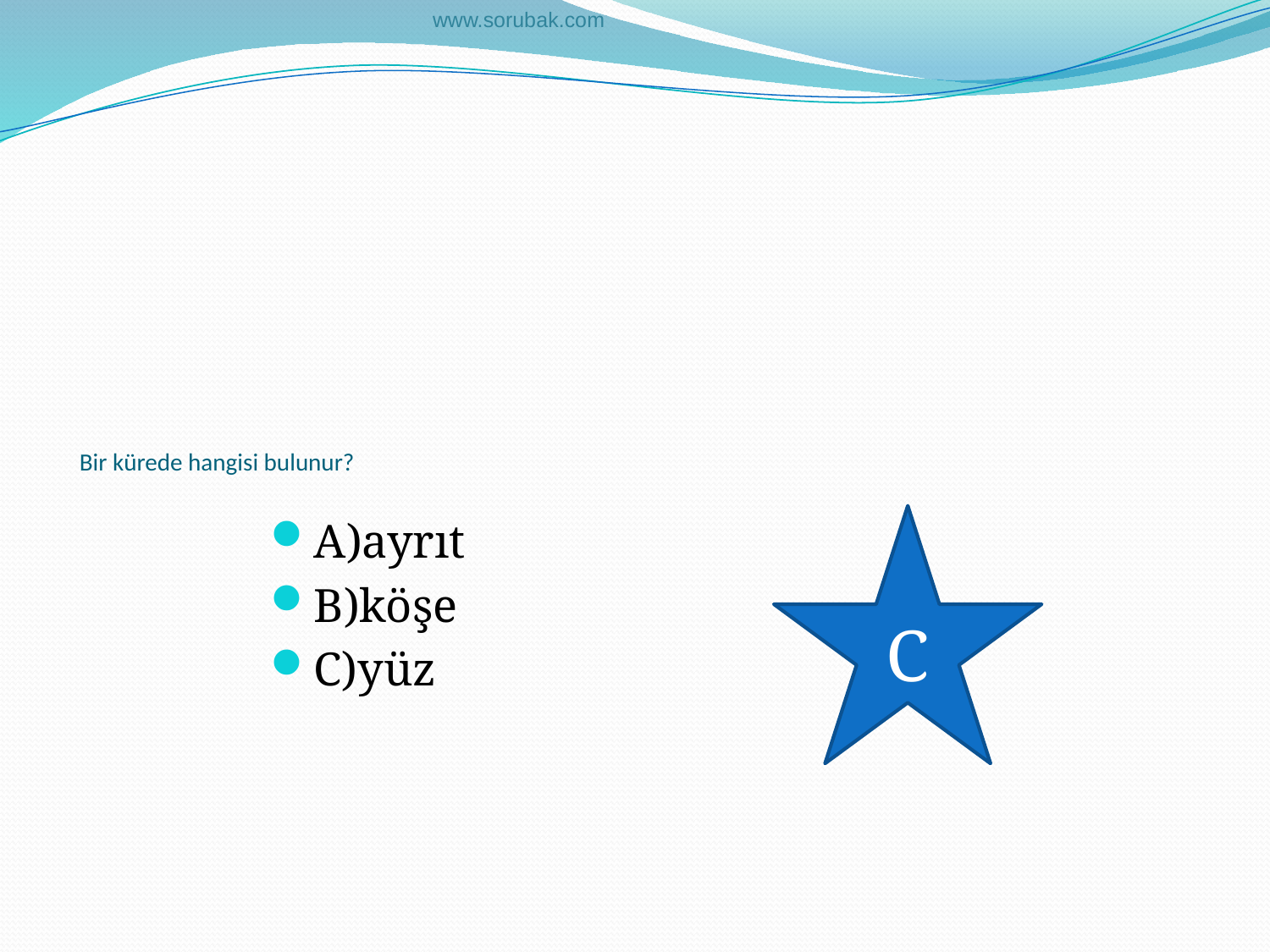

www.sorubak.com
# Bir kürede hangisi bulunur?
A)ayrıt
B)köşe
C)yüz
C